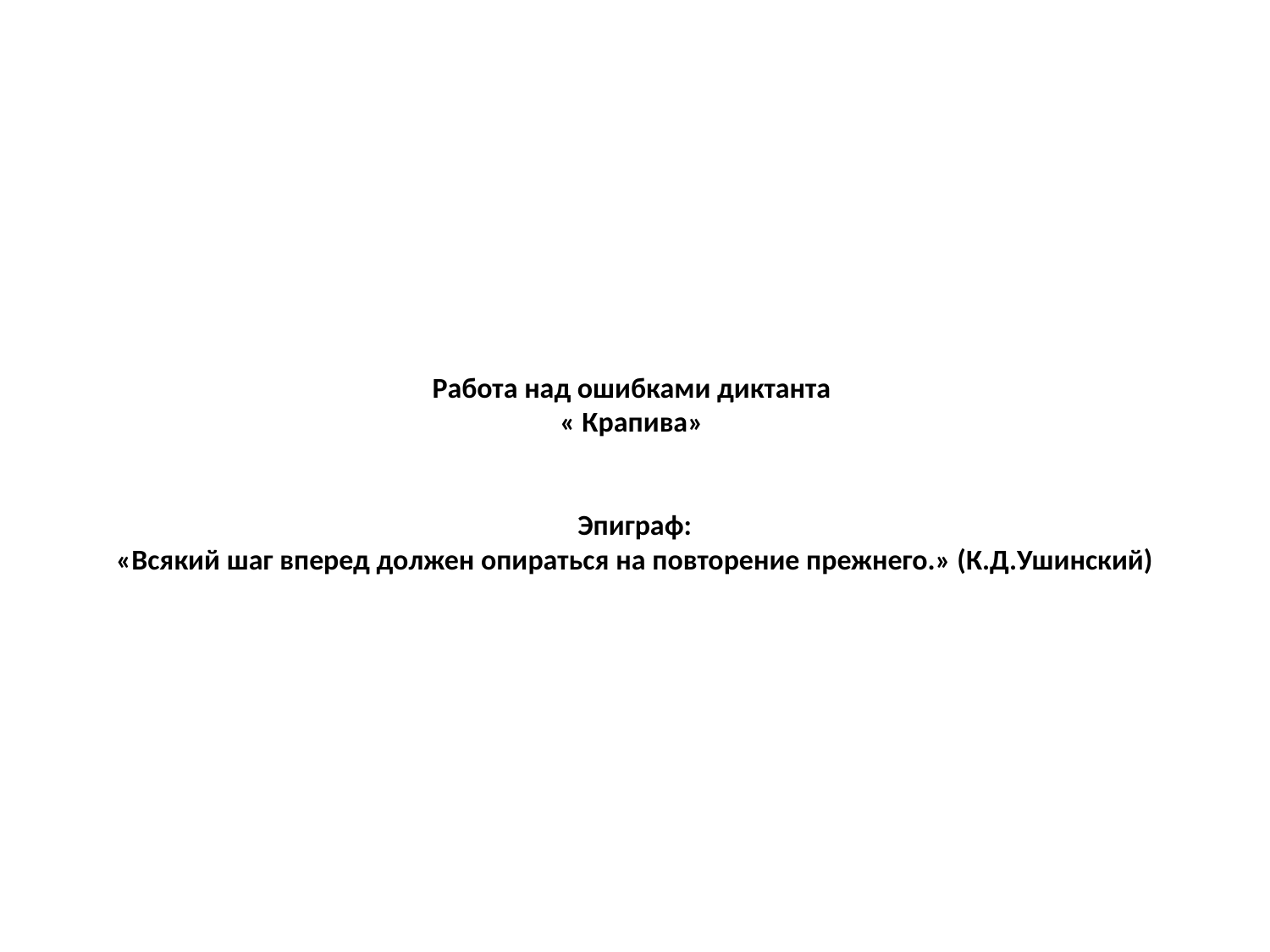

# Работа над ошибками диктанта « Крапива» Эпиграф: «Всякий шаг вперед должен опираться на повторение прежнего.» (К.Д.Ушинский)